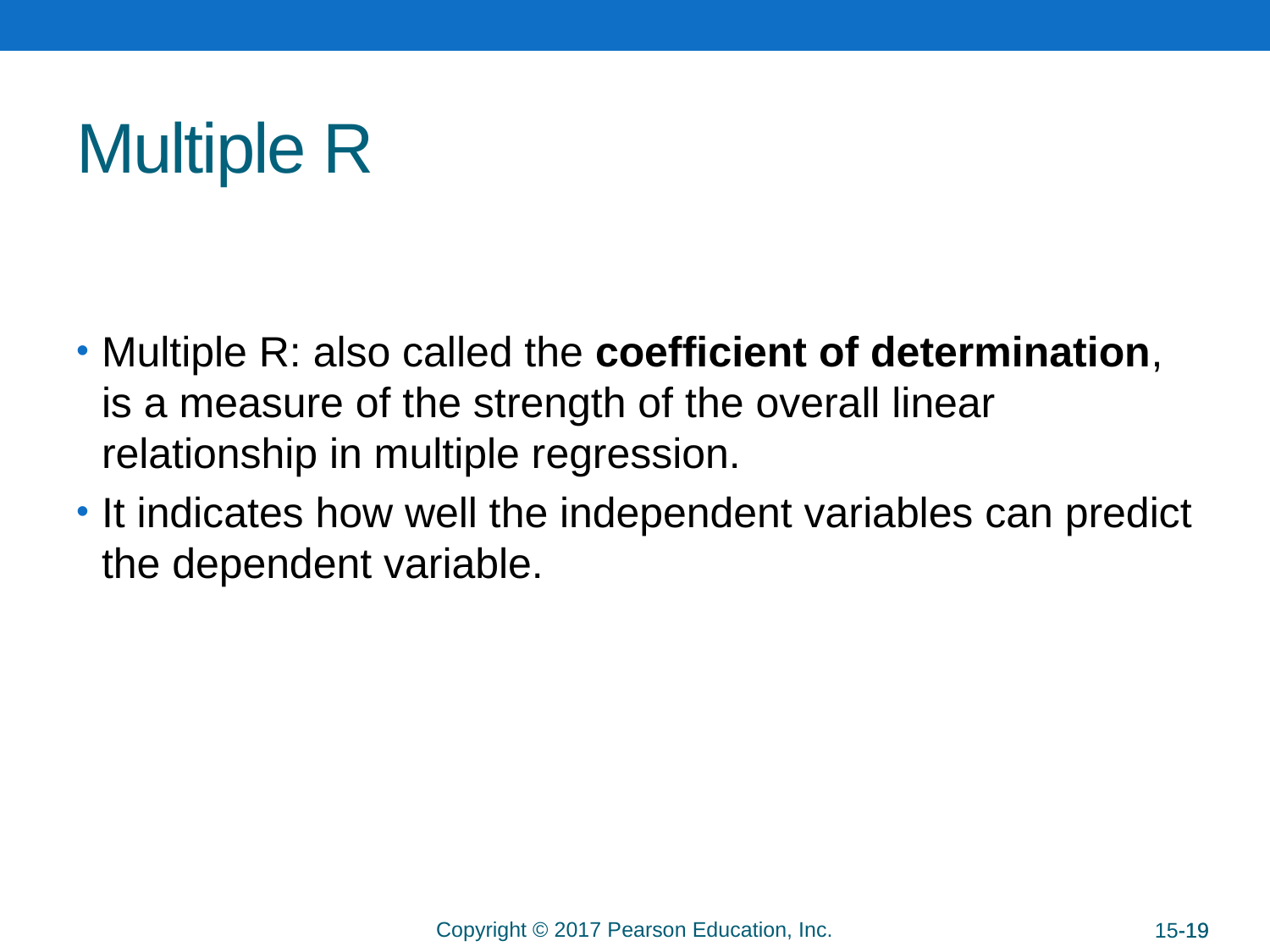

# Multiple R
Multiple R: also called the coefficient of determination, is a measure of the strength of the overall linear relationship in multiple regression.
It indicates how well the independent variables can predict the dependent variable.